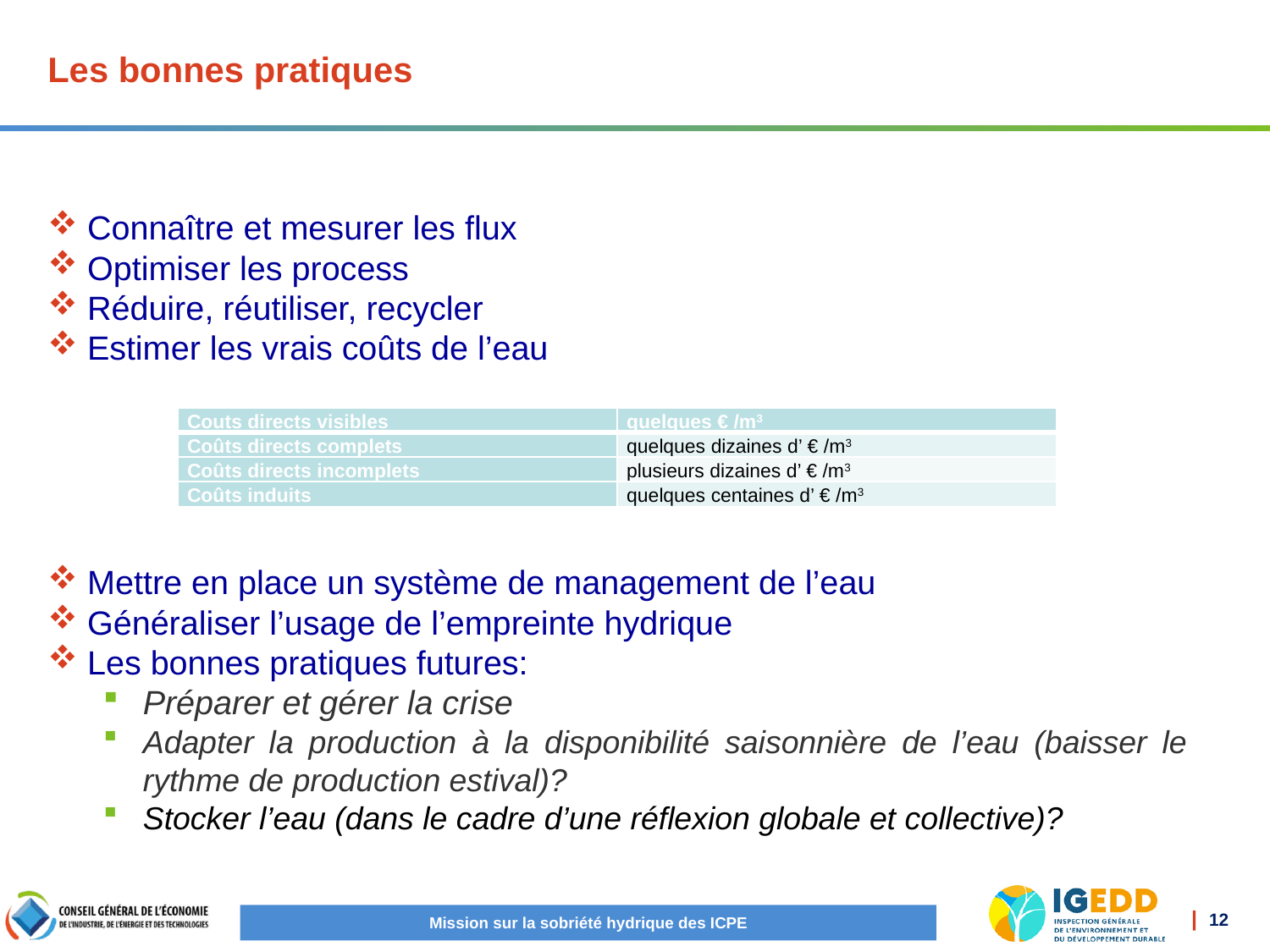

# Les bonnes pratiques
Connaître et mesurer les flux
Optimiser les process
Réduire, réutiliser, recycler
Estimer les vrais coûts de l’eau

Mettre en place un système de management de l’eau
Généraliser l’usage de l’empreinte hydrique
Les bonnes pratiques futures:
Préparer et gérer la crise
Adapter la production à la disponibilité saisonnière de l’eau (baisser le rythme de production estival)?
Stocker l’eau (dans le cadre d’une réflexion globale et collective)?

| Couts directs visibles | quelques € /m3 |
| --- | --- |
| Coûts directs complets | quelques dizaines d’ € /m3 |
| Coûts directs incomplets | plusieurs dizaines d’ € /m3 |
| Coûts induits | quelques centaines d’ € /m3 |